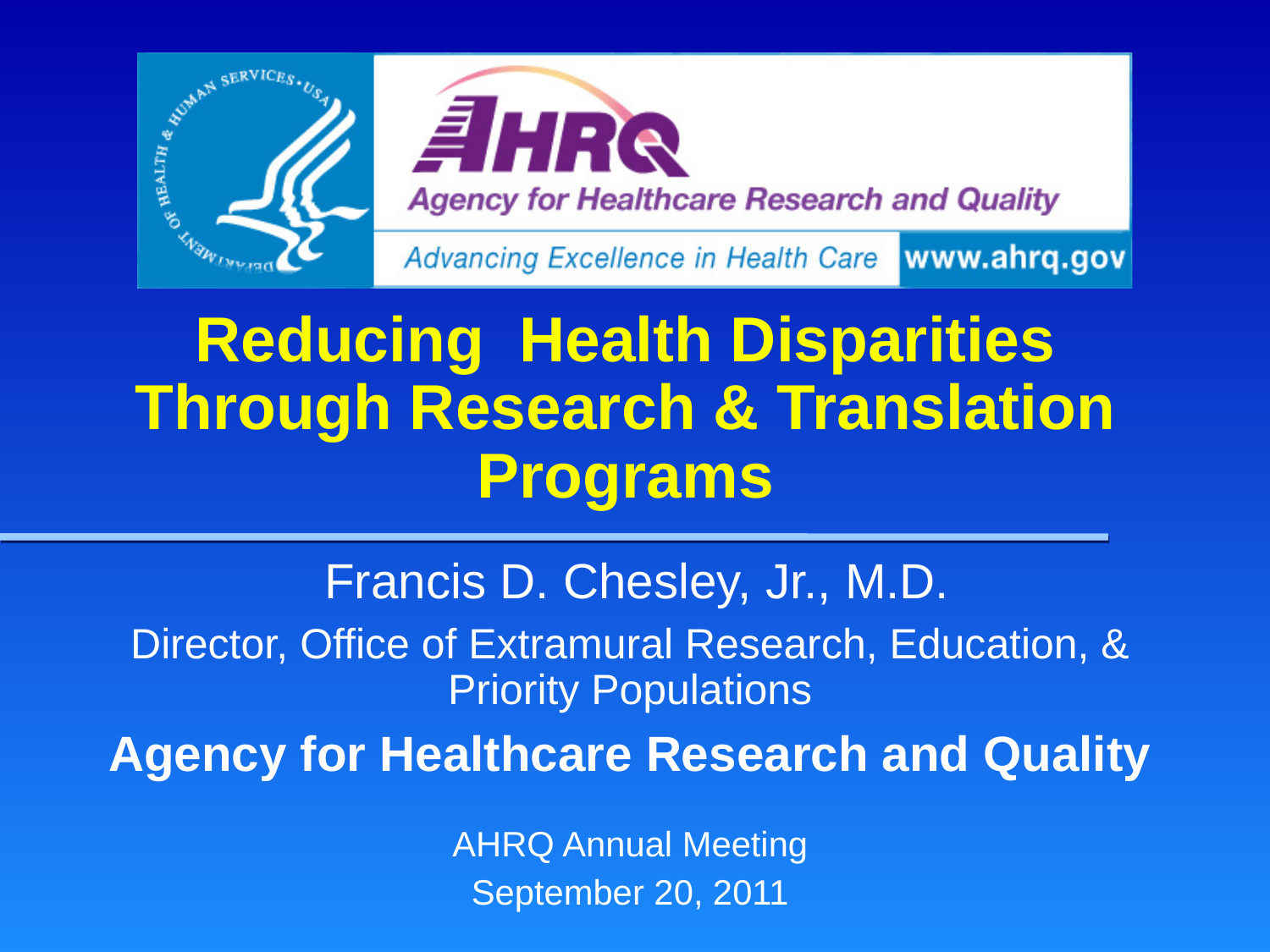

# Reducing  Health Disparities Through Research & Translation Programs
 Francis D. Chesley, Jr., M.D.
Director, Office of Extramural Research, Education, & Priority Populations
Agency for Healthcare Research and Quality

AHRQ Annual Meeting
September 20, 2011